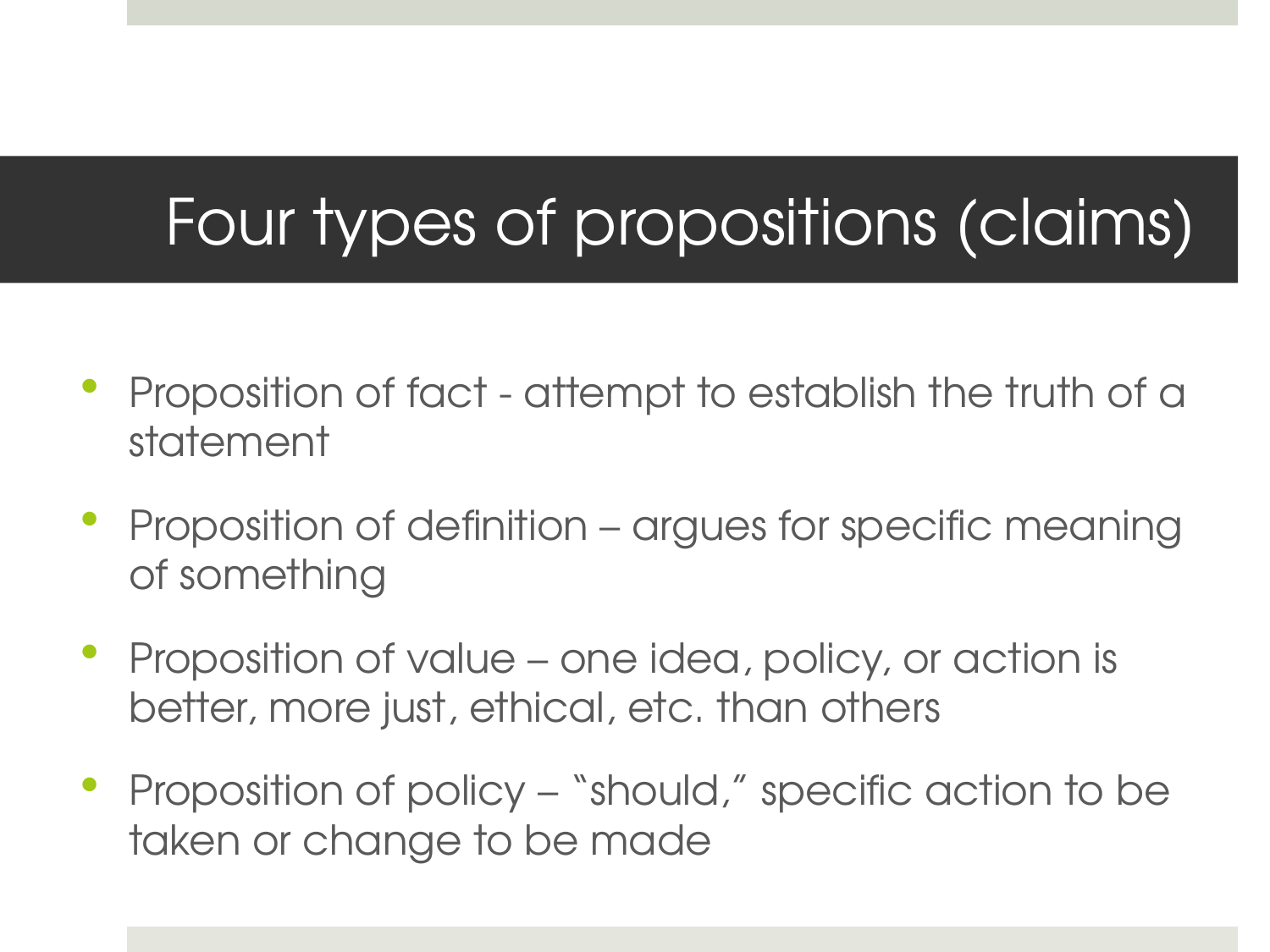

# Four types of propositions (claims)
Proposition of fact - attempt to establish the truth of a statement
Proposition of definition – argues for specific meaning of something
Proposition of value – one idea, policy, or action is better, more just, ethical, etc. than others
Proposition of policy – “should,” specific action to be taken or change to be made